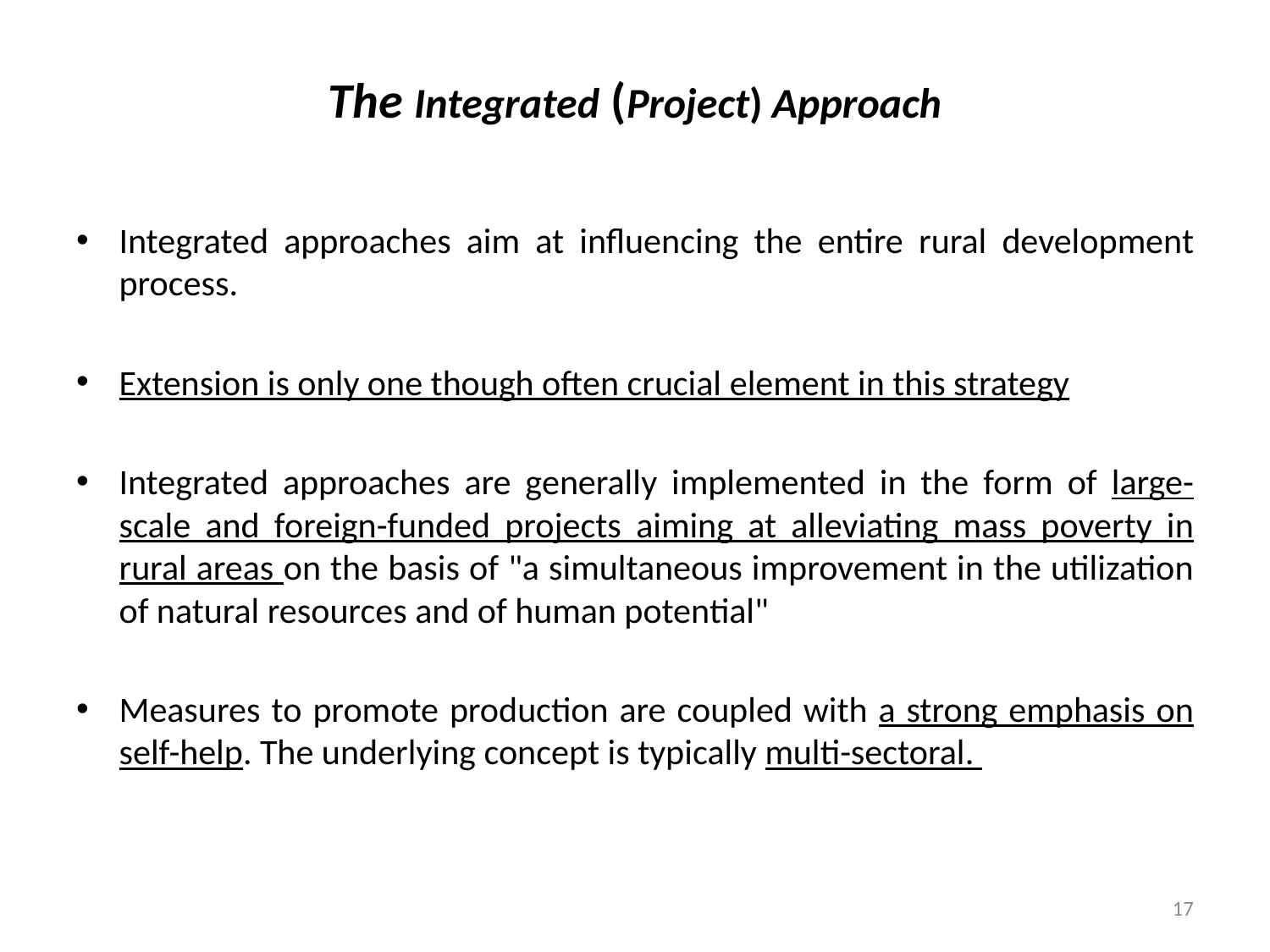

# The Integrated (Project) Approach
Integrated approaches aim at influencing the entire rural development process.

Extension is only one though often crucial element in this strategy

Integrated approaches are generally implemented in the form of large-scale and foreign-funded projects aiming at alleviating mass poverty in rural areas on the basis of "a simultaneous improvement in the utilization of natural resources and of human potential"

Measures to promote production are coupled with a strong emphasis on self-help. The underlying concept is typically multi-sectoral.

17